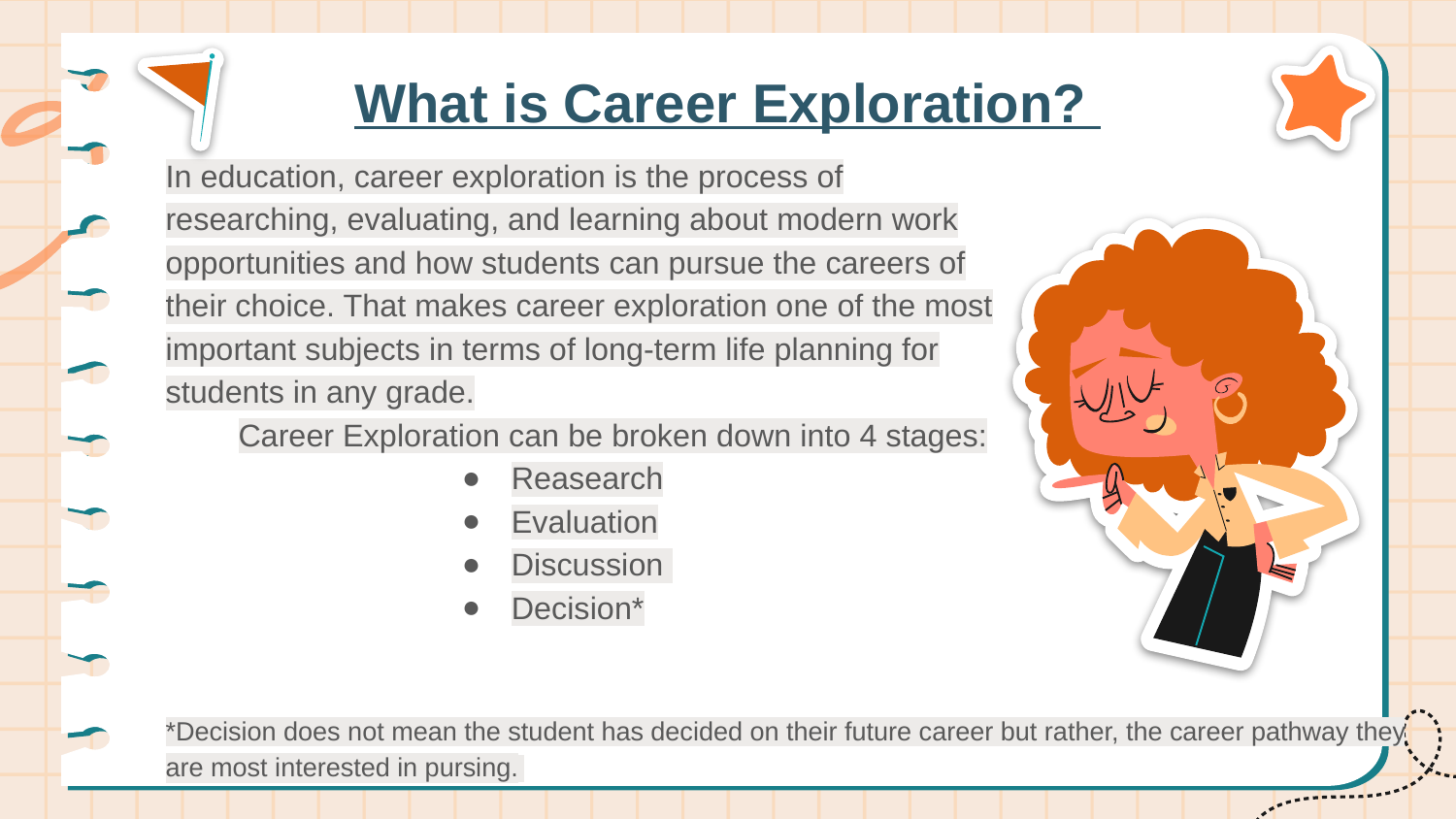

# What is Career Exploration?

In education, career exploration is the process of researching, evaluating, and learning about modern work opportunities and how students can pursue the careers of their choice. That makes career exploration one of the most important subjects in terms of long-term life planning for students in any grade.​
Career Exploration can be broken down into 4 stages:​
Reasearch​
Evaluation​
Discussion ​
Decision*​

*Decision does not mean the student has decided on their future career but rather, the career pathway they are most interested in pursing.